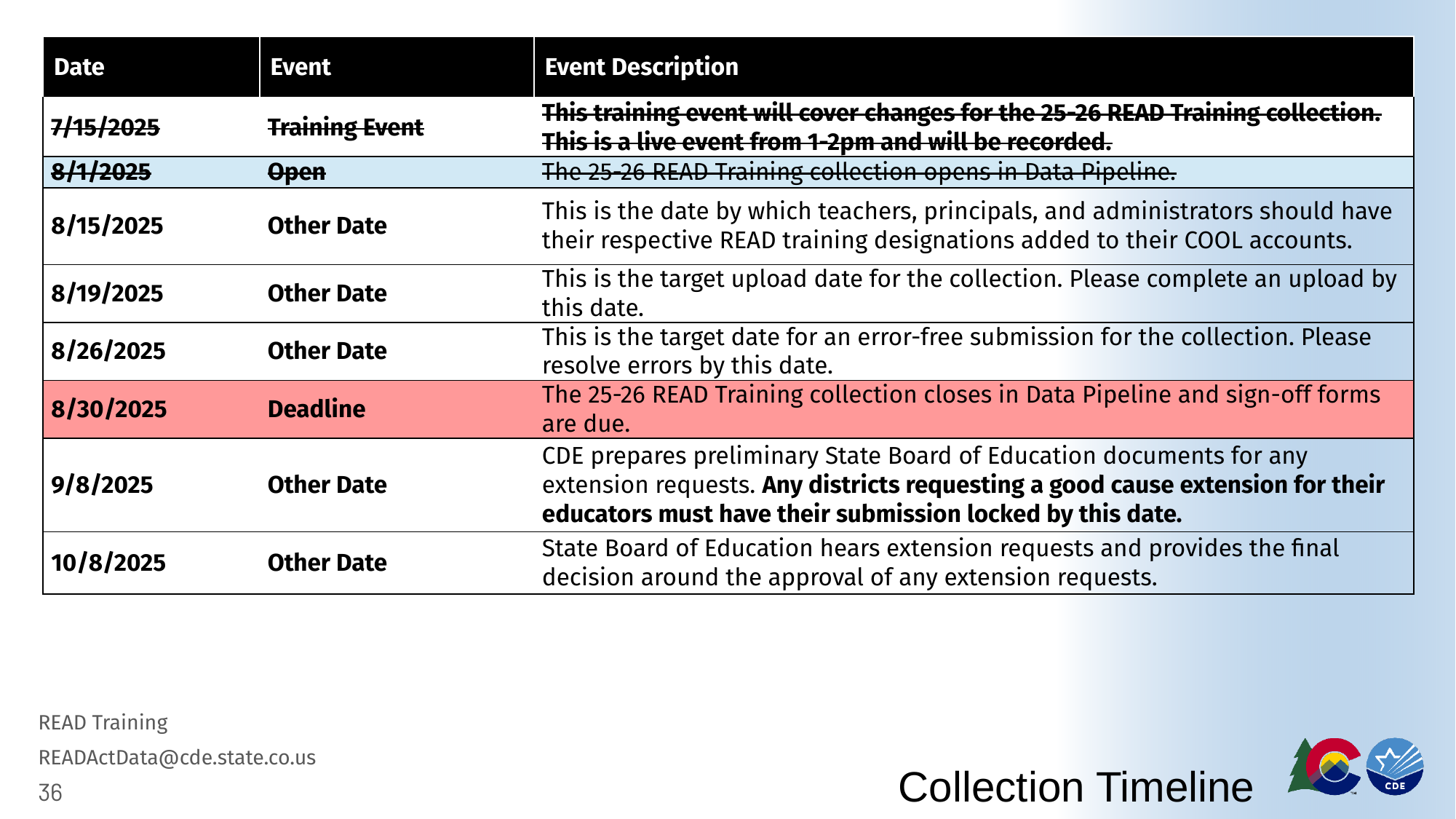

| Date | Event | Event Description |
| --- | --- | --- |
| 7/15/2025 | Training Event | This training event will cover changes for the 25-26 READ Training collection. This is a live event from 1-2pm and will be recorded. |
| 8/1/2025 | Open | The 25-26 READ Training collection opens in Data Pipeline. |
| 8/15/2025 | Other Date | This is the date by which teachers, principals, and administrators should have their respective READ training designations added to their COOL accounts. |
| 8/19/2025 | Other Date | This is the target upload date for the collection. Please complete an upload by this date. |
| 8/26/2025 | Other Date | This is the target date for an error-free submission for the collection. Please resolve errors by this date. |
| 8/30/2025 | Deadline | The 25-26 READ Training collection closes in Data Pipeline and sign-off forms are due. |
| 9/8/2025 | Other Date | CDE prepares preliminary State Board of Education documents for any extension requests. Any districts requesting a good cause extension for their educators must have their submission locked by this date. |
| 10/8/2025 | Other Date | State Board of Education hears extension requests and provides the final decision around the approval of any extension requests. |
# Collection Timeline
READ Training
READActData@cde.state.co.us
36